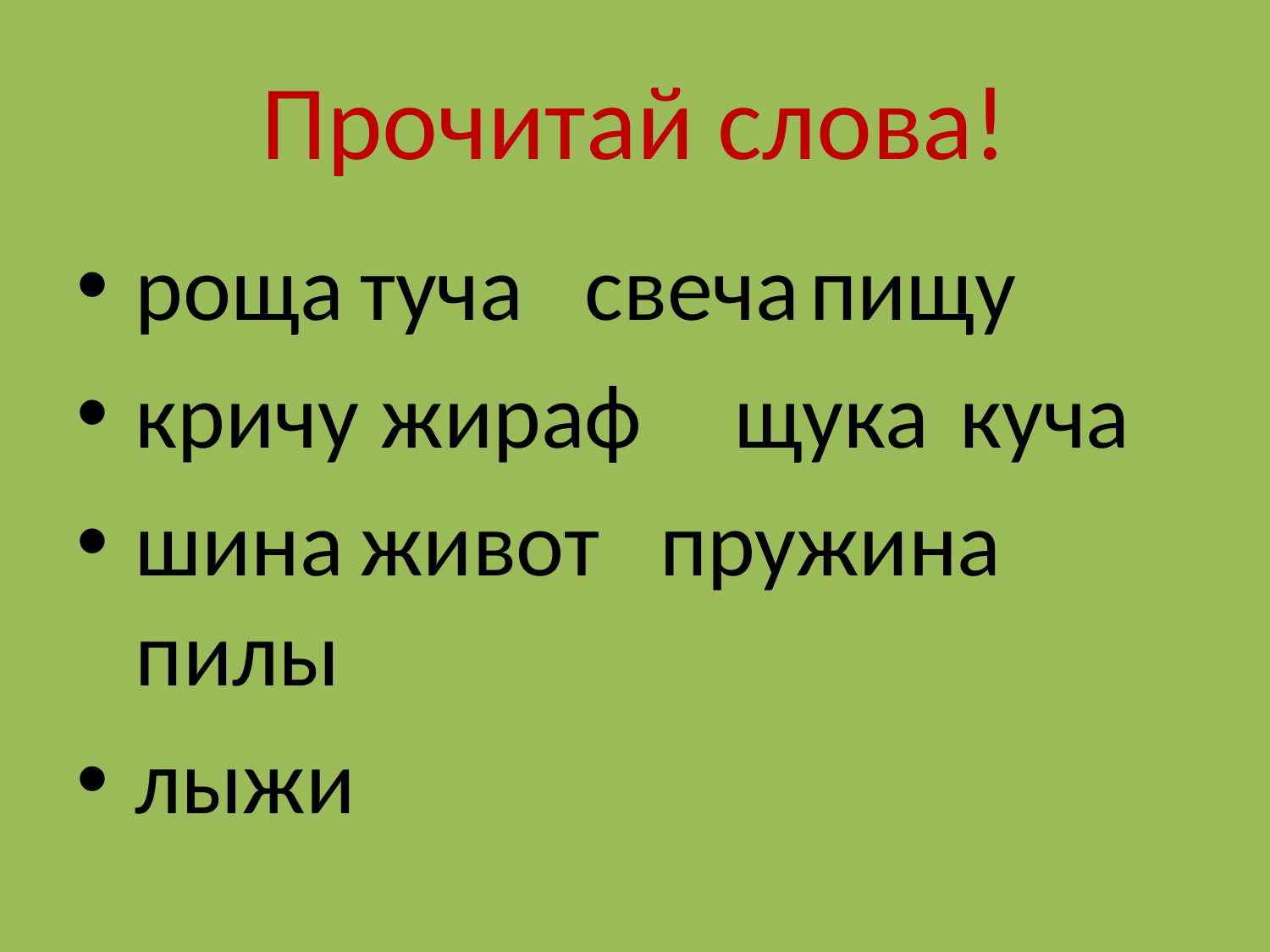

# Прочитай слова!
роща		туча		свеча			пищу
кричу		 жираф  	щука			куча
шина		живот		пружина			пилы
лыжи